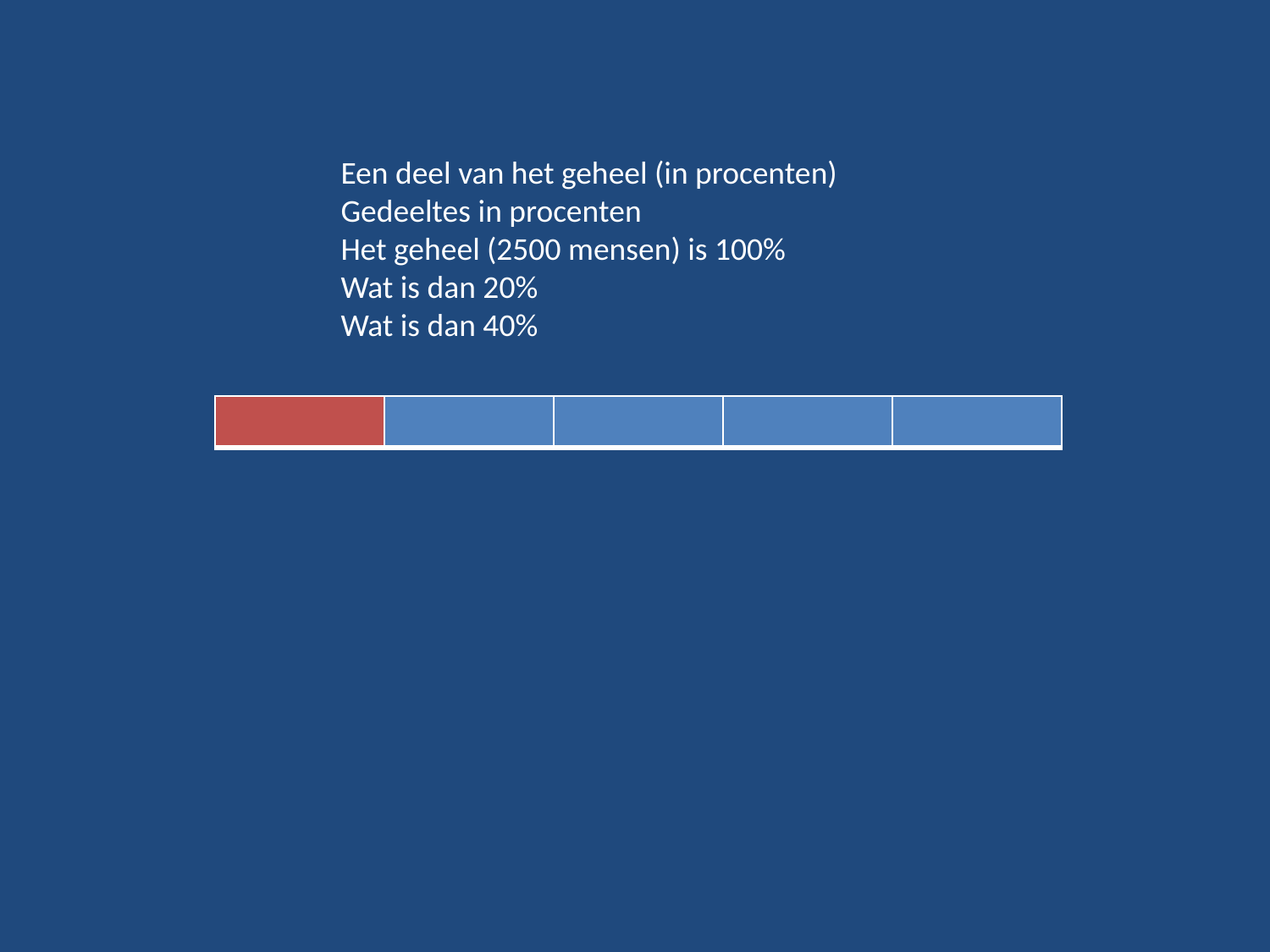

Een deel van het geheel (in procenten)
Gedeeltes in procenten
Het geheel (2500 mensen) is 100%
Wat is dan 20%
Wat is dan 40%
|  |  |  |  |  |
| --- | --- | --- | --- | --- |